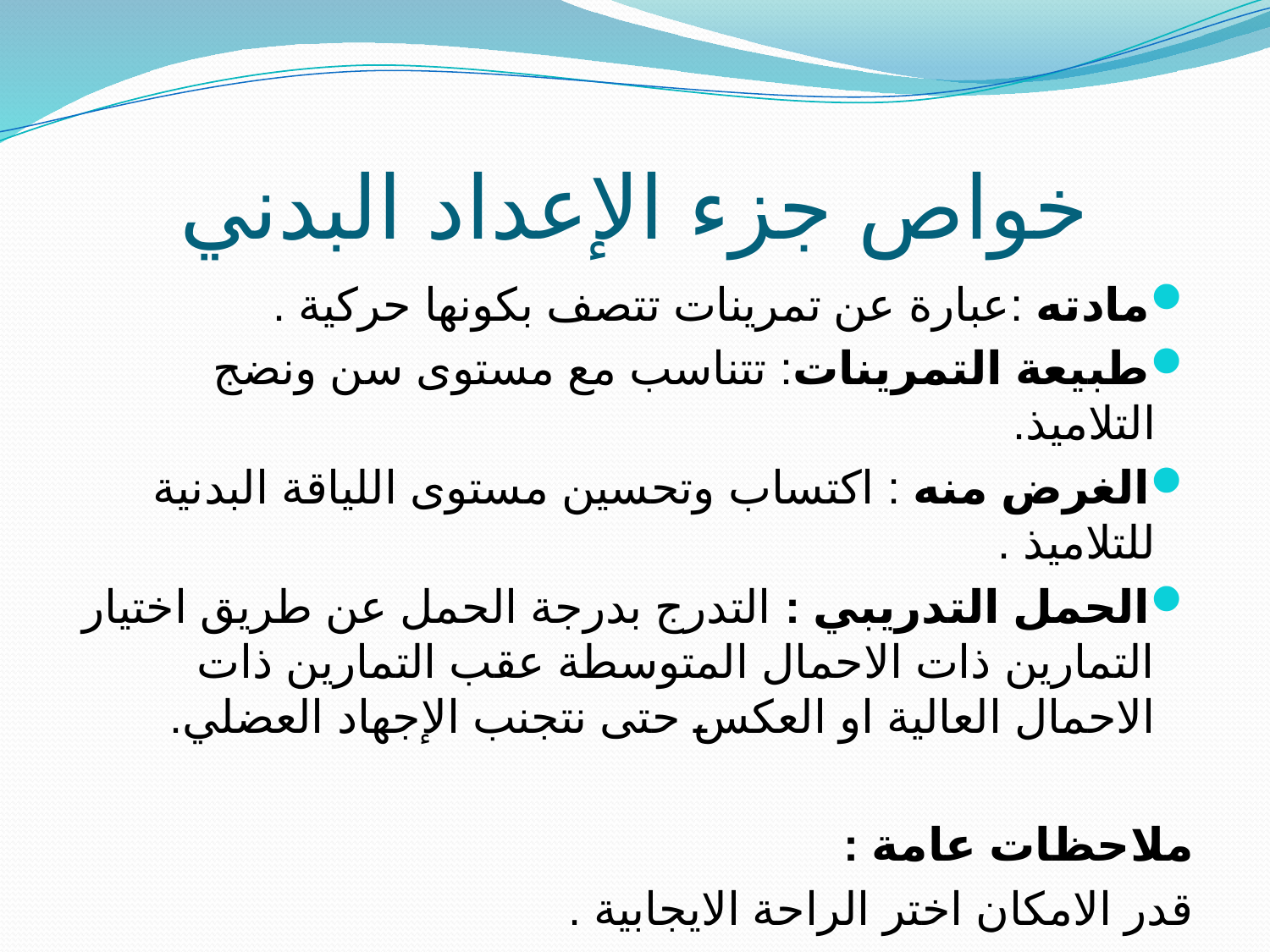

# خواص جزء الإعداد البدني
مادته :عبارة عن تمرينات تتصف بكونها حركية .
طبيعة التمرينات: تتناسب مع مستوى سن ونضج التلاميذ.
الغرض منه : اكتساب وتحسين مستوى اللياقة البدنية للتلاميذ .
الحمل التدريبي : التدرج بدرجة الحمل عن طريق اختيار التمارين ذات الاحمال المتوسطة عقب التمارين ذات الاحمال العالية او العكس حتى نتجنب الإجهاد العضلي.

ملاحظات عامة :
قدر الامكان اختر الراحة الايجابية .
نوع بين التمارين بحيث تؤدى بعضها من الثبات والاخر من الحركة .